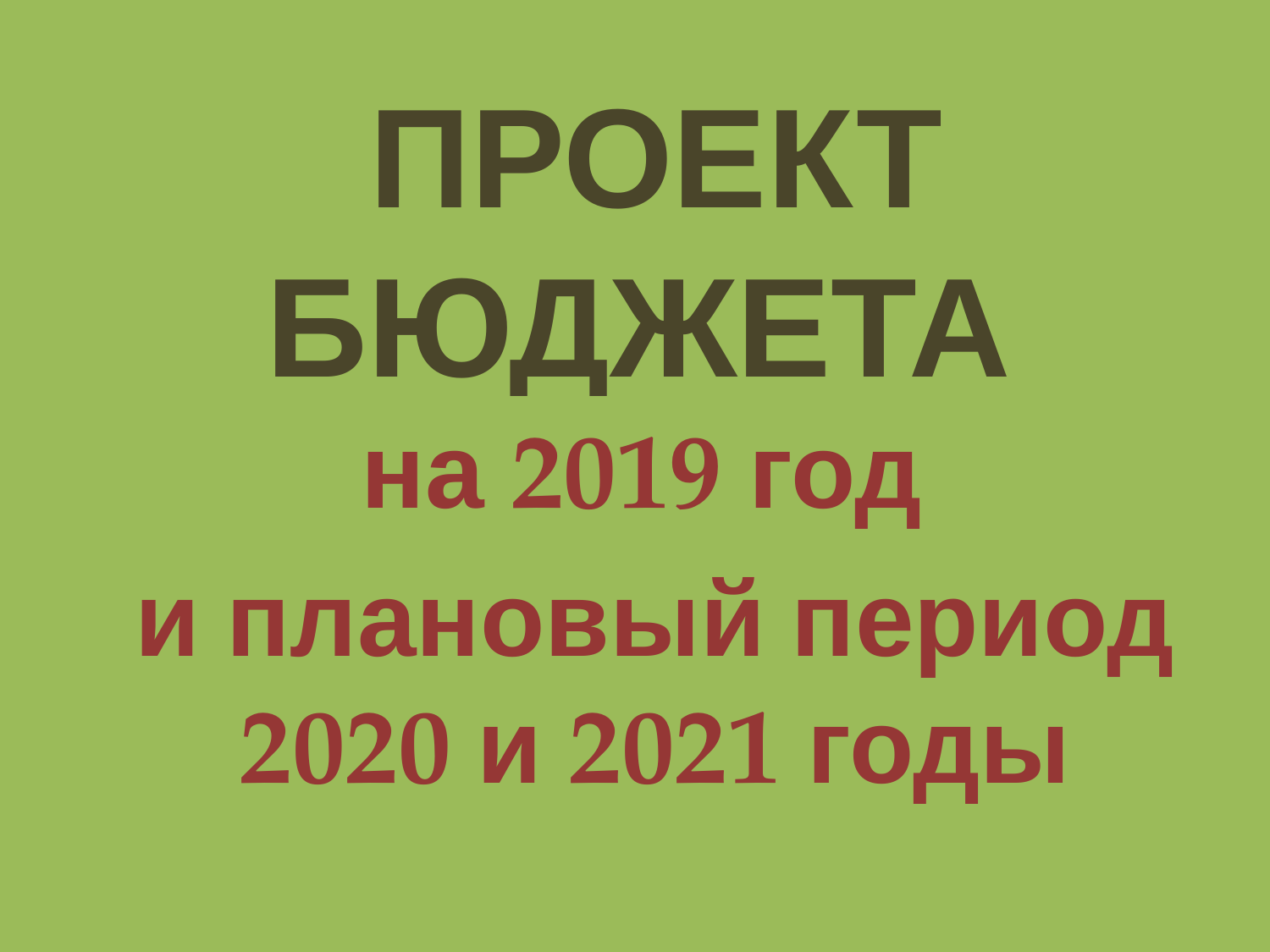

# ПРОЕКТ БЮДЖЕТА
на 2019 год
и плановый период 2020 и 2021 годы